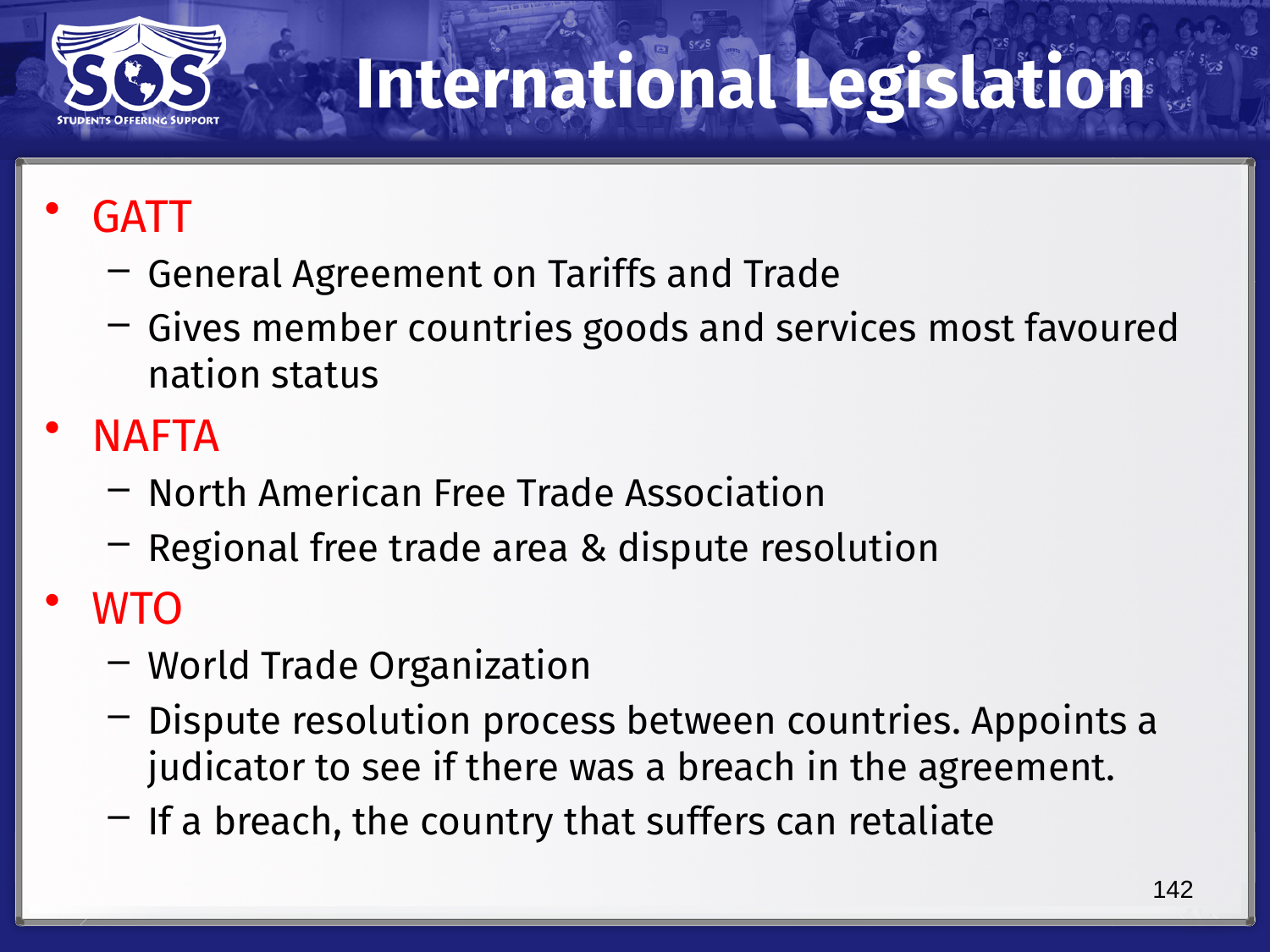

# International Legislation
GATT
General Agreement on Tariffs and Trade
Gives member countries goods and services most favoured nation status
NAFTA
North American Free Trade Association
Regional free trade area & dispute resolution
WTO
World Trade Organization
Dispute resolution process between countries. Appoints a judicator to see if there was a breach in the agreement.
If a breach, the country that suffers can retaliate
142